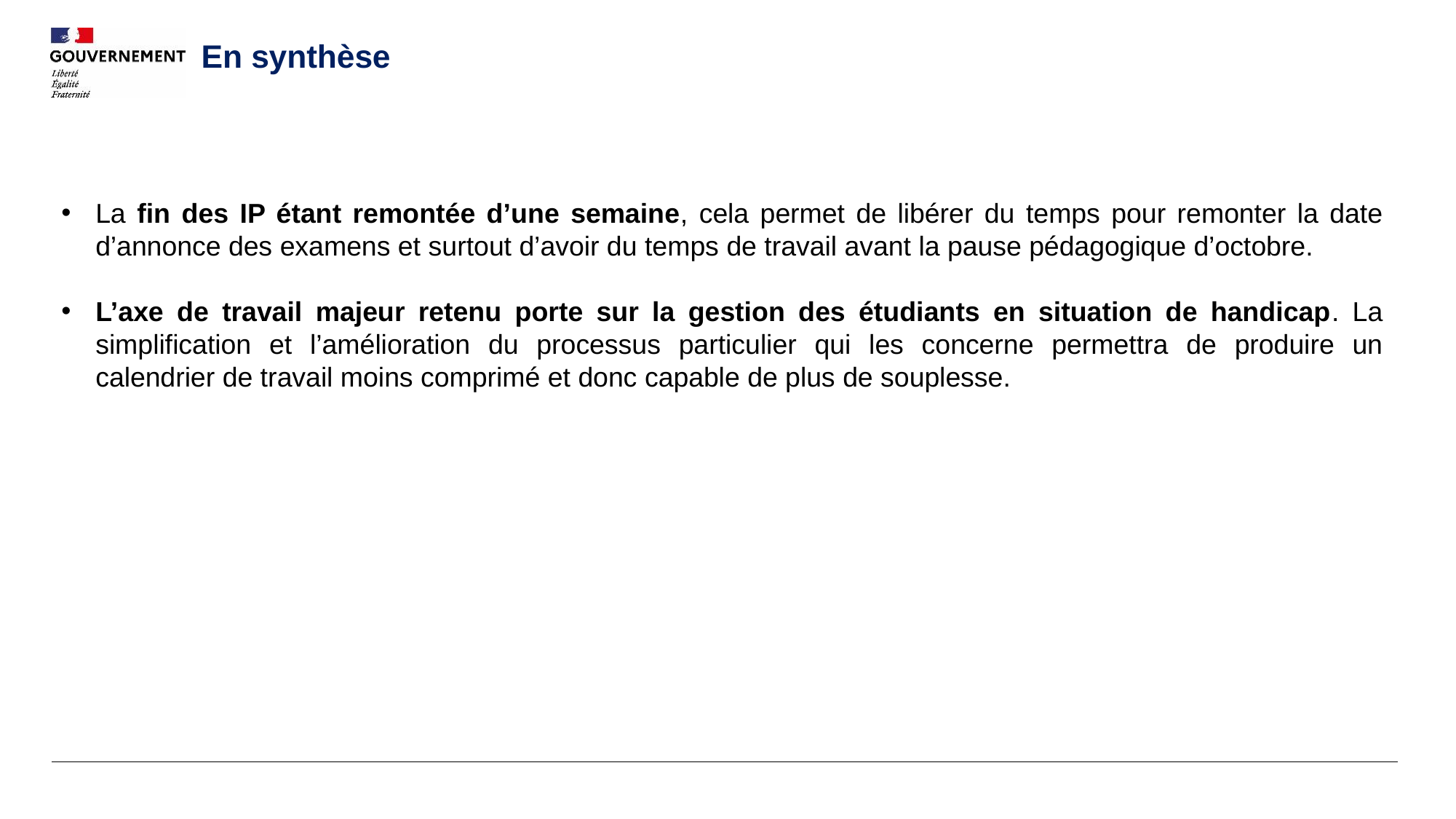

En synthèse
La fin des IP étant remontée d’une semaine, cela permet de libérer du temps pour remonter la date d’annonce des examens et surtout d’avoir du temps de travail avant la pause pédagogique d’octobre.

L’axe de travail majeur retenu porte sur la gestion des étudiants en situation de handicap. La simplification et l’amélioration du processus particulier qui les concerne permettra de produire un calendrier de travail moins comprimé et donc capable de plus de souplesse.